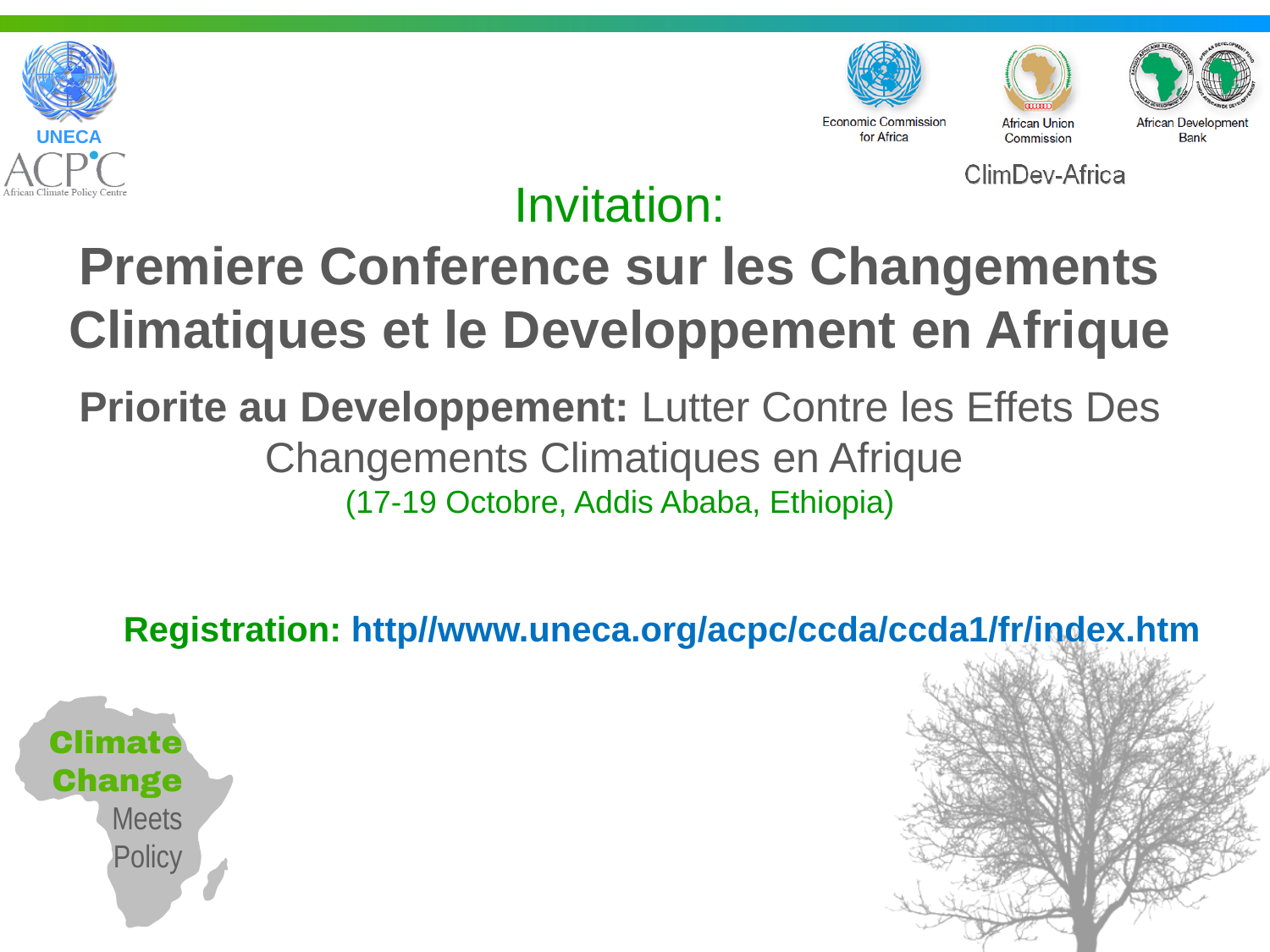

# Invitation: Premiere Conference sur les Changements Climatiques et le Developpement en Afrique Priorite au Developpement: Lutter Contre les Effets Des Changements Climatiques en Afrique (17-19 Octobre, Addis Ababa, Ethiopia)
 Registration: http//www.uneca.org/acpc/ccda/ccda1/fr/index.htm

Climate Change Meets Policy